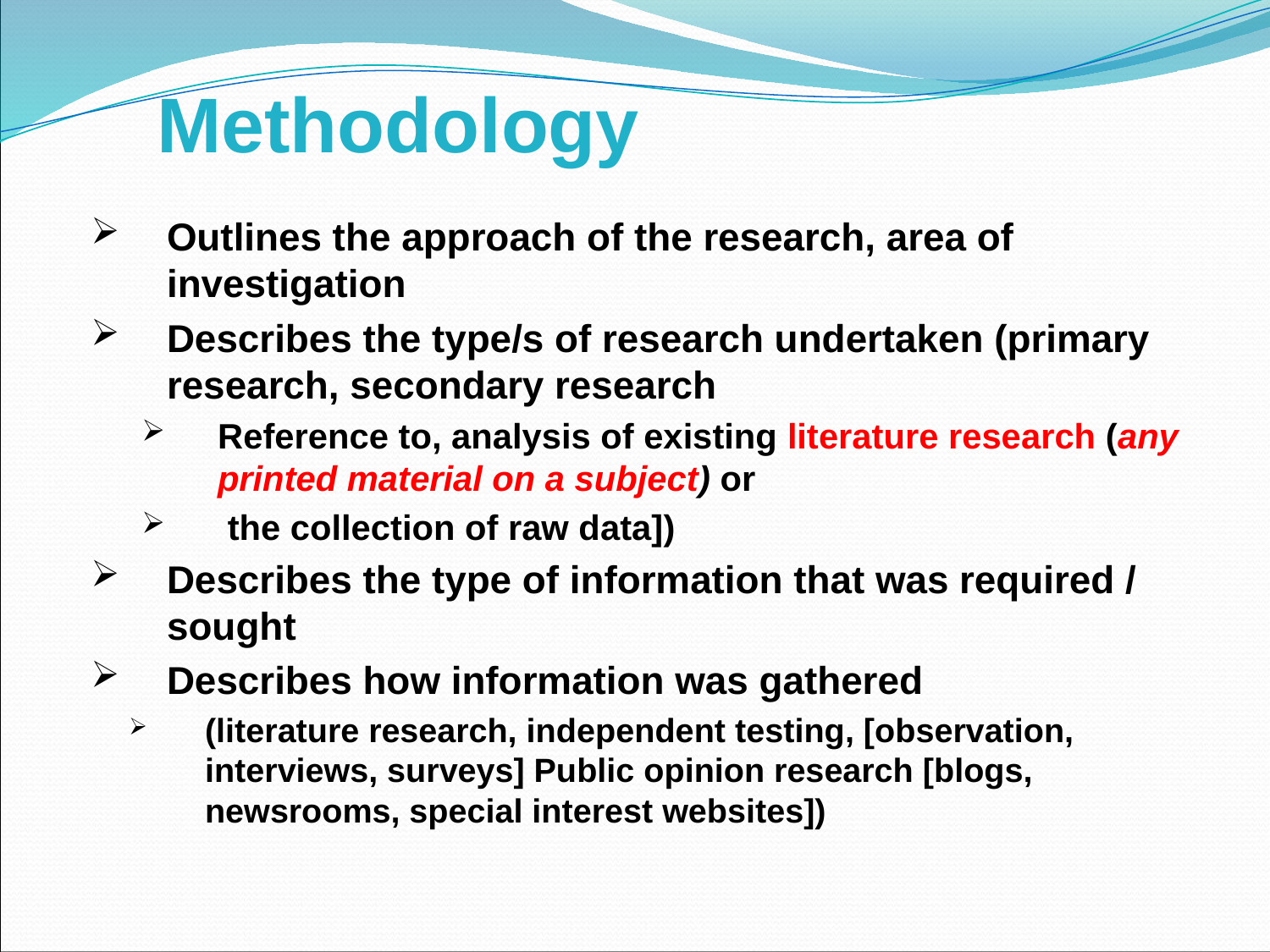

# Methodology
Outlines the approach of the research, area of investigation
Describes the type/s of research undertaken (primary research, secondary research
Reference to, analysis of existing literature research (any printed material on a subject) or
 the collection of raw data])
Describes the type of information that was required / sought
Describes how information was gathered
(literature research, independent testing, [observation, interviews, surveys] Public opinion research [blogs, newsrooms, special interest websites])